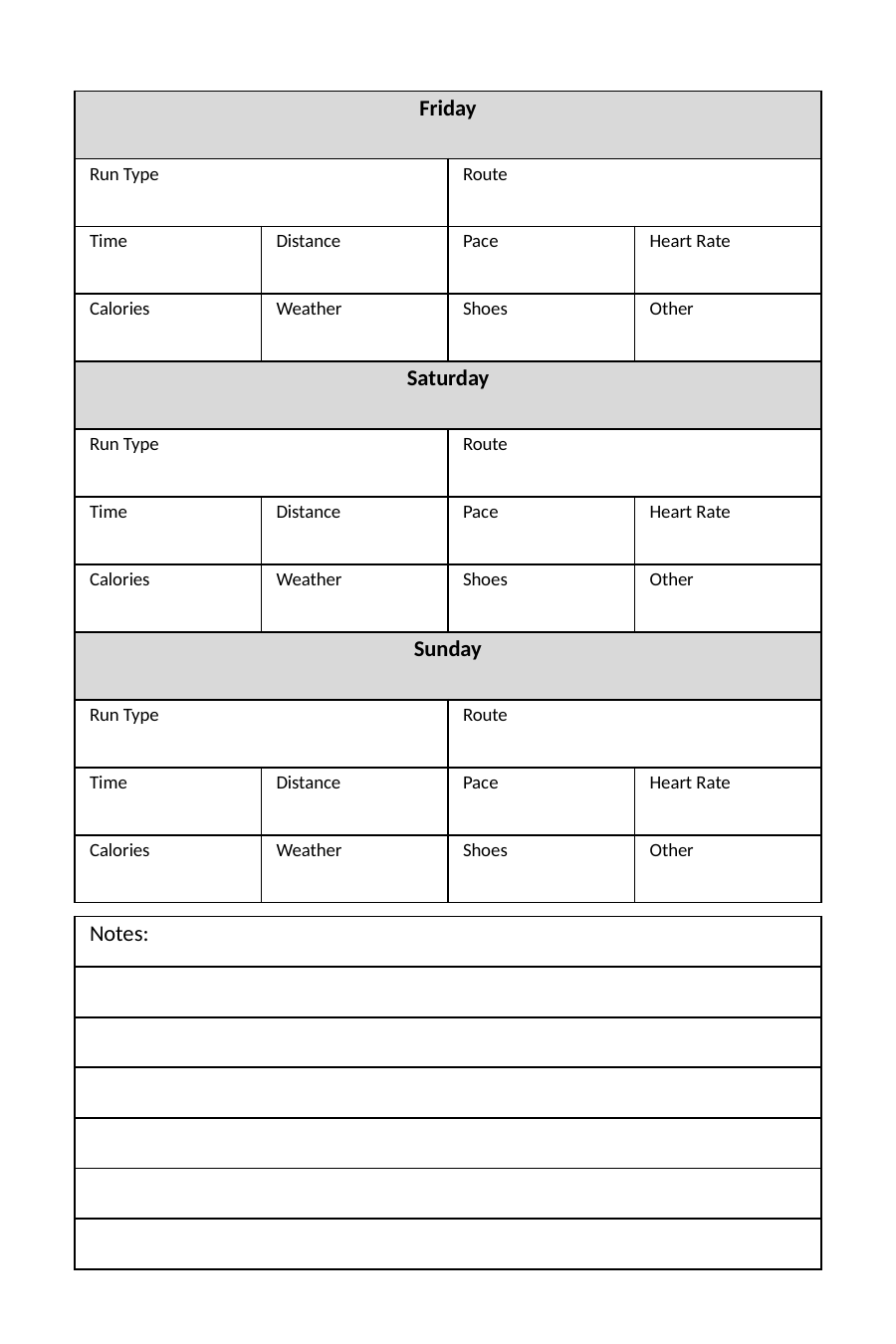

| Friday |  |  |  |
| --- | --- | --- | --- |
| Run Type |  | Route |  |
| Time | Distance | Pace | Heart Rate |
| Calories | Weather | Shoes | Other |
| Saturday |  |  |  |
| Run Type |  | Route |  |
| Time | Distance | Pace | Heart Rate |
| Calories | Weather | Shoes | Other |
| Sunday |  |  |  |
| Run Type |  | Route |  |
| Time | Distance | Pace | Heart Rate |
| Calories | Weather | Shoes | Other |
| Notes: |
| --- |
|  |
|  |
|  |
|  |
|  |
|  |